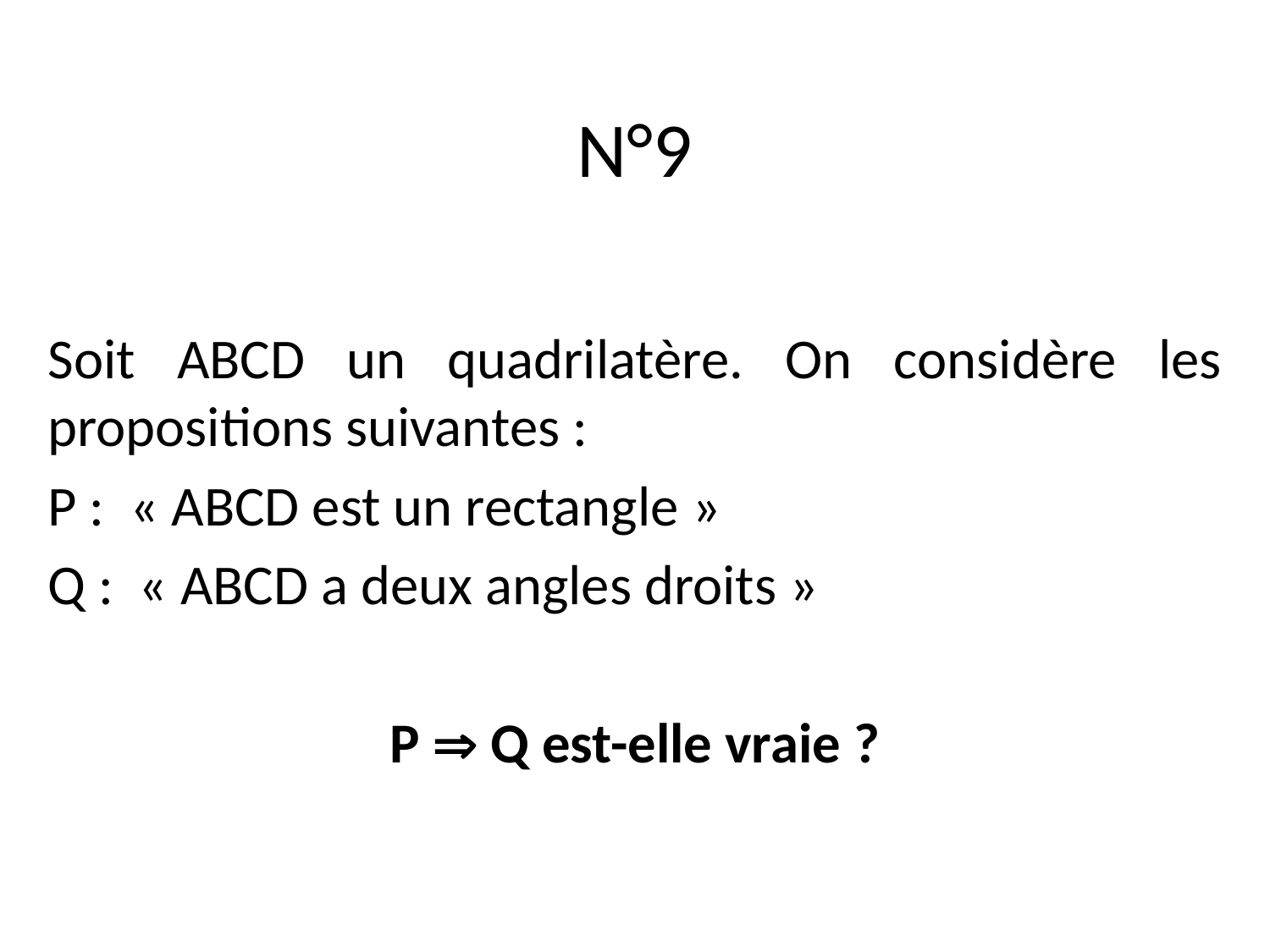

# N°9
Soit ABCD un quadrilatère. On considère les propositions suivantes :
P :  « ABCD est un rectangle »
Q :  « ABCD a deux angles droits »

P ⇒ Q est-elle vraie ?